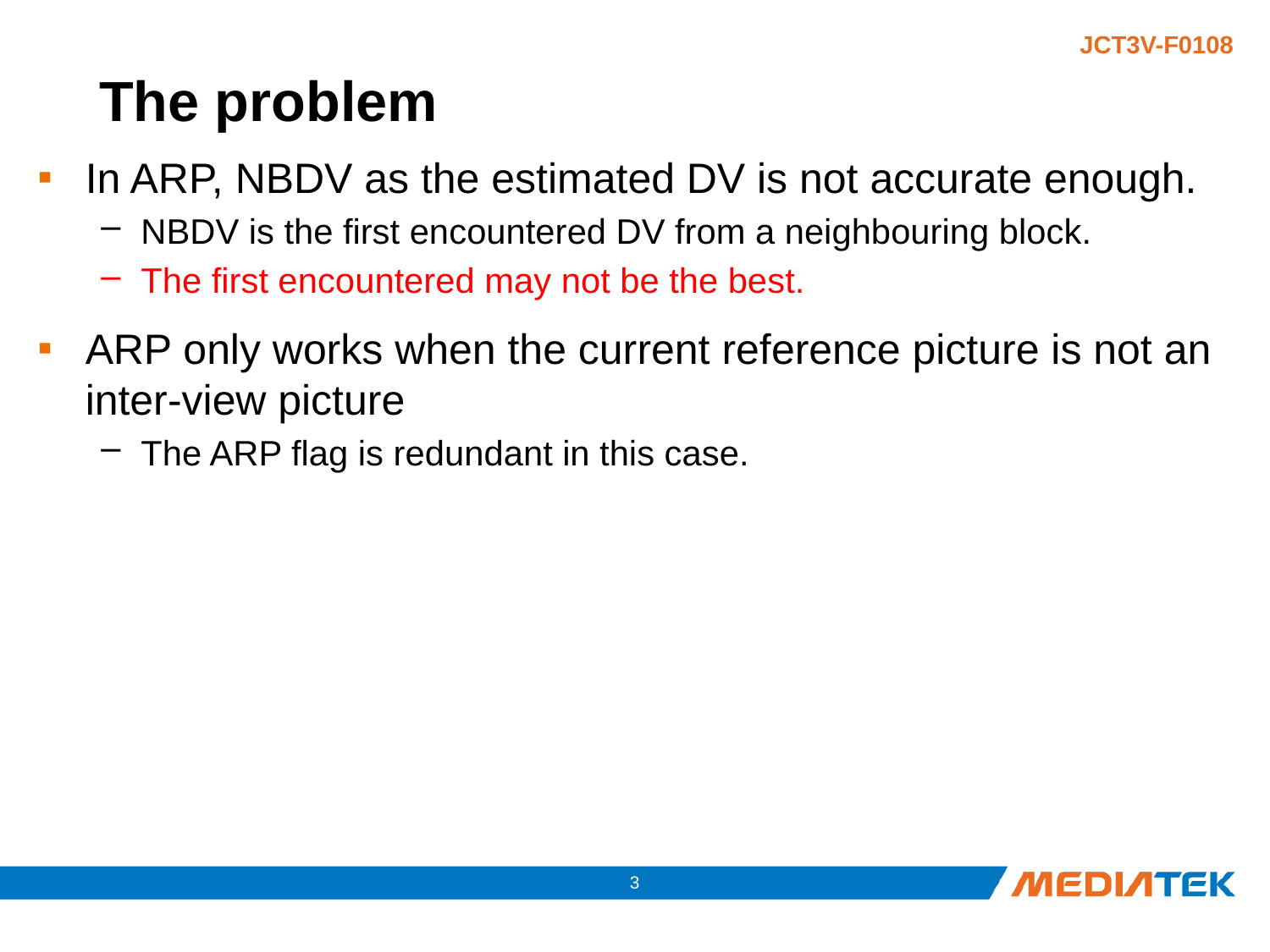

# The problem
In ARP, NBDV as the estimated DV is not accurate enough.
NBDV is the first encountered DV from a neighbouring block.
The first encountered may not be the best.
ARP only works when the current reference picture is not an inter-view picture
The ARP flag is redundant in this case.

3